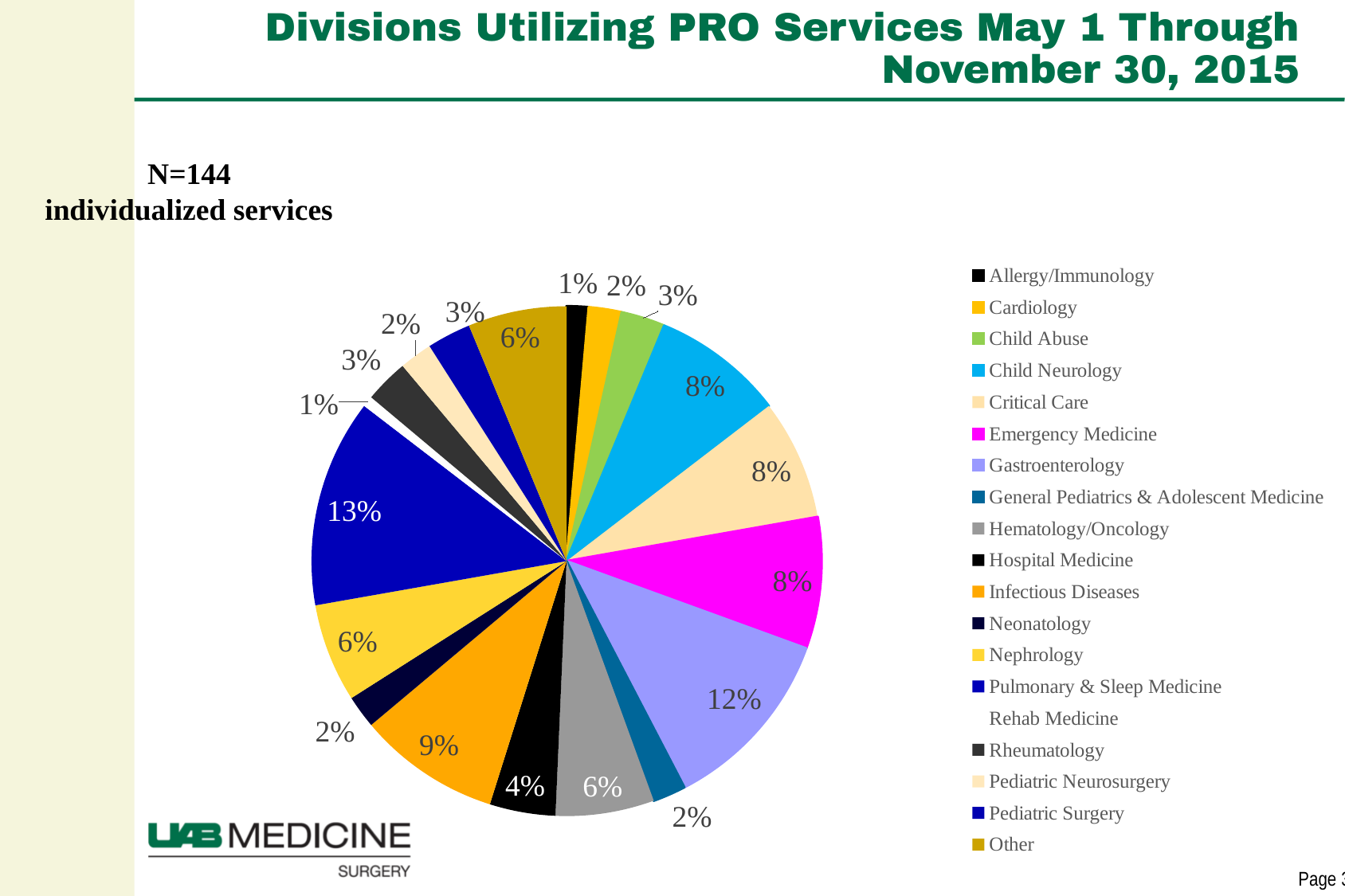

# Divisions Utilizing PRO Services May 1 Through November 30, 2015
N=144
individualized services

### Chart

| Category | Column1 |
|---|---|
| Allergy/Immunology | 2.0 |
| Cardiology | 3.0 |
| Child Abuse | 4.0 |
| Child Neurology | 12.0 |
| Critical Care | 11.0 |
| Emergency Medicine | 12.0 |
| Gastroenterology | 17.0 |
| General Pediatrics & Adolescent Medicine | 3.0 |
| Hematology/Oncology | 9.0 |
| Hospital Medicine | 6.0 |
| Infectious Diseases | 13.0 |
| Neonatology | 3.0 |
| Nephrology | 9.0 |
| Pulmonary & Sleep Medicine | 19.0 |
| Rehab Medicine | 1.0 |
| Rheumatology | 4.0 |
| Pediatric Neurosurgery | 3.0 |
| Pediatric Surgery | 4.0 |
| Other | 9.0 |